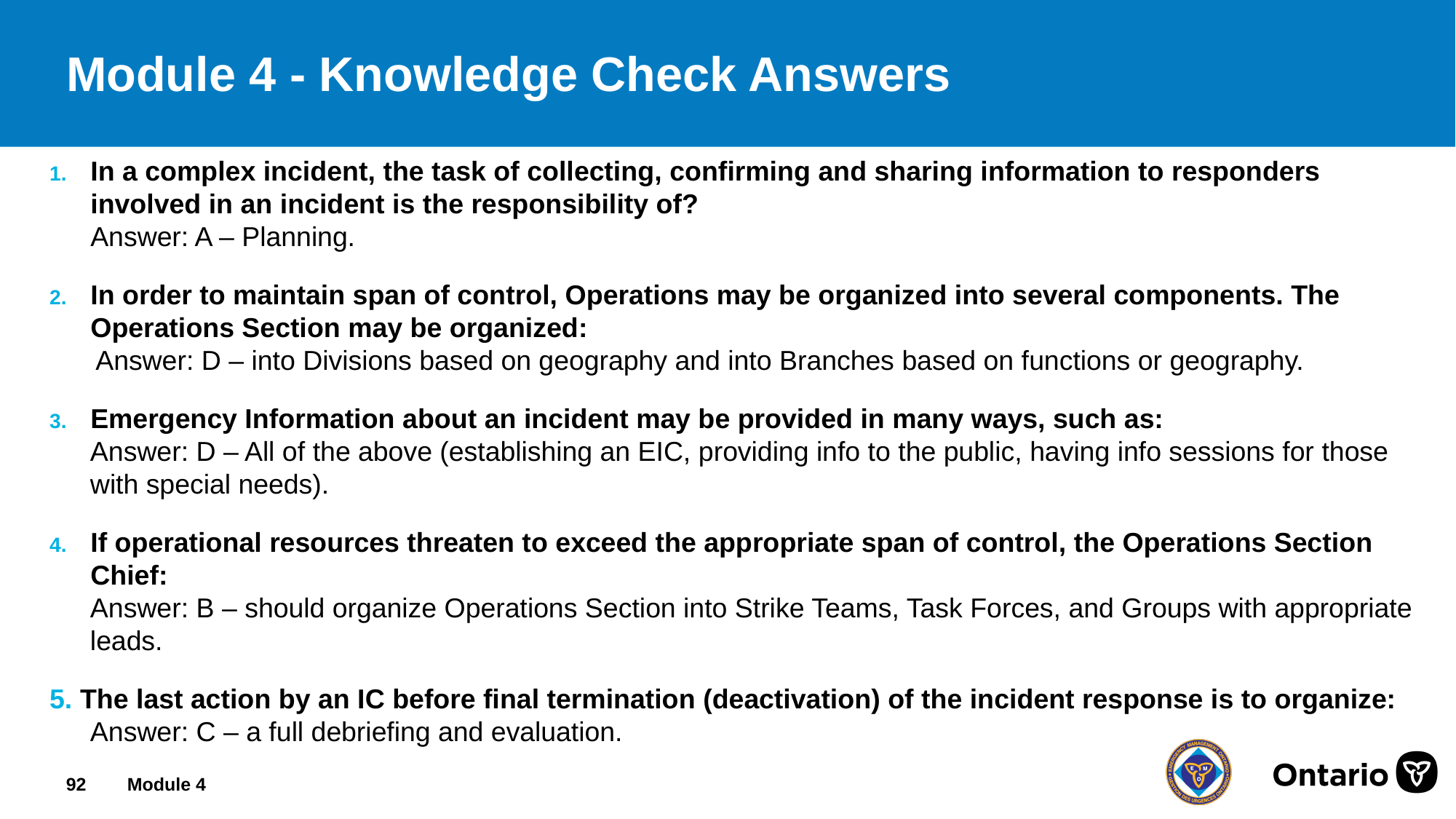

# Module 4 - Knowledge Check Answers
In a complex incident, the task of collecting, confirming and sharing information to responders involved in an incident is the responsibility of?
Answer: A – Planning.

In order to maintain span of control, Operations may be organized into several components. The Operations Section may be organized:
      Answer: D – into Divisions based on geography and into Branches based on functions or geography.

Emergency Information about an incident may be provided in many ways, such as:
Answer: D – All of the above (establishing an EIC, providing info to the public, having info sessions for those with special needs).

If operational resources threaten to exceed the appropriate span of control, the Operations Section    Chief:
Answer: B – should organize Operations Section into Strike Teams, Task Forces, and Groups with appropriate leads.

5. The last action by an IC before final termination (deactivation) of the incident response is to organize:
Answer: C – a full debriefing and evaluation.

92
Module 4